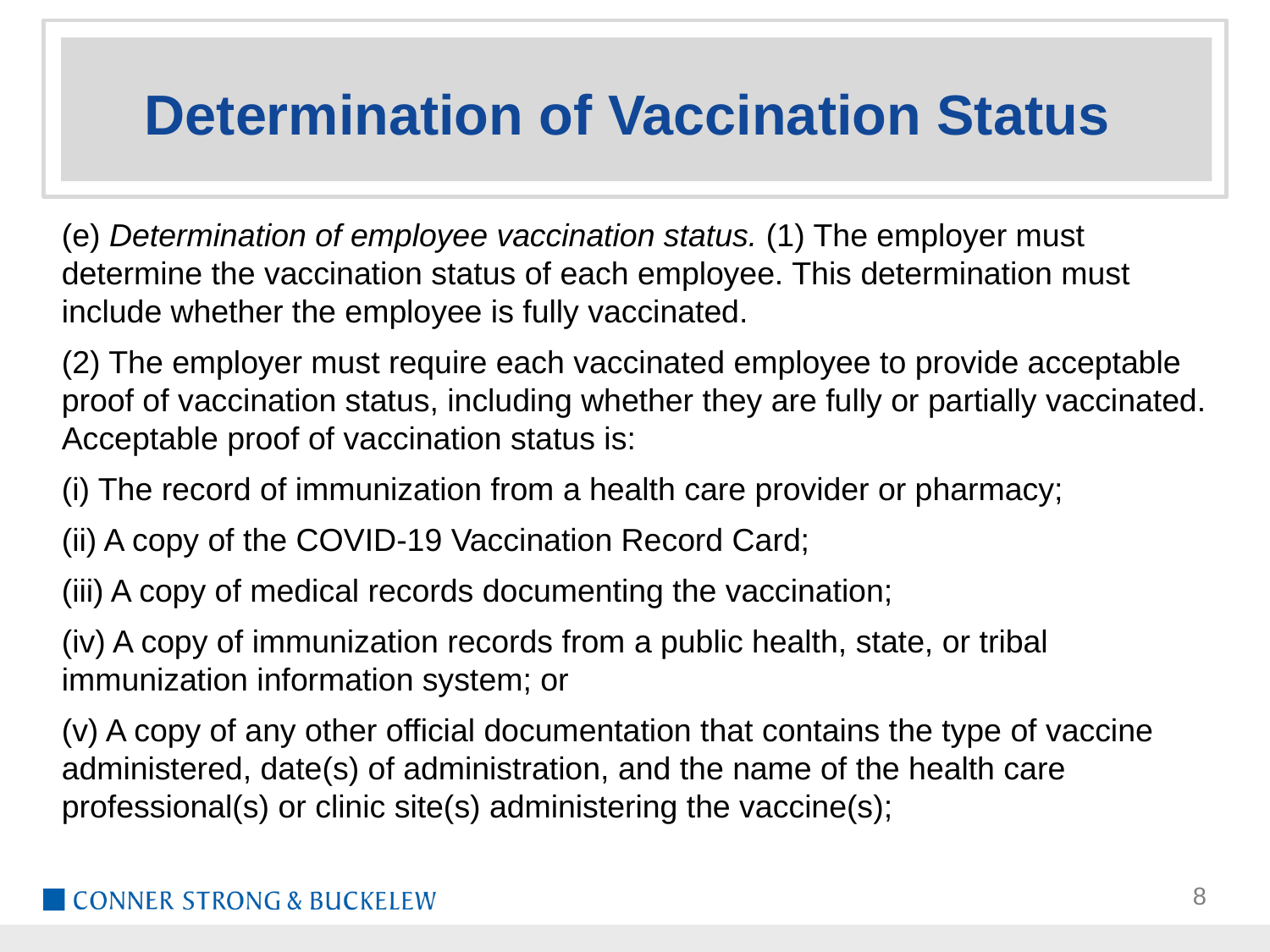

# Determination of Vaccination Status
(e) Determination of employee vaccination status. (1) The employer must determine the vaccination status of each employee. This determination must include whether the employee is fully vaccinated.
(2) The employer must require each vaccinated employee to provide acceptable proof of vaccination status, including whether they are fully or partially vaccinated. Acceptable proof of vaccination status is:
(i) The record of immunization from a health care provider or pharmacy;
(ii) A copy of the COVID-19 Vaccination Record Card;
(iii) A copy of medical records documenting the vaccination;
(iv) A copy of immunization records from a public health, state, or tribal immunization information system; or
(v) A copy of any other official documentation that contains the type of vaccine administered, date(s) of administration, and the name of the health care professional(s) or clinic site(s) administering the vaccine(s);